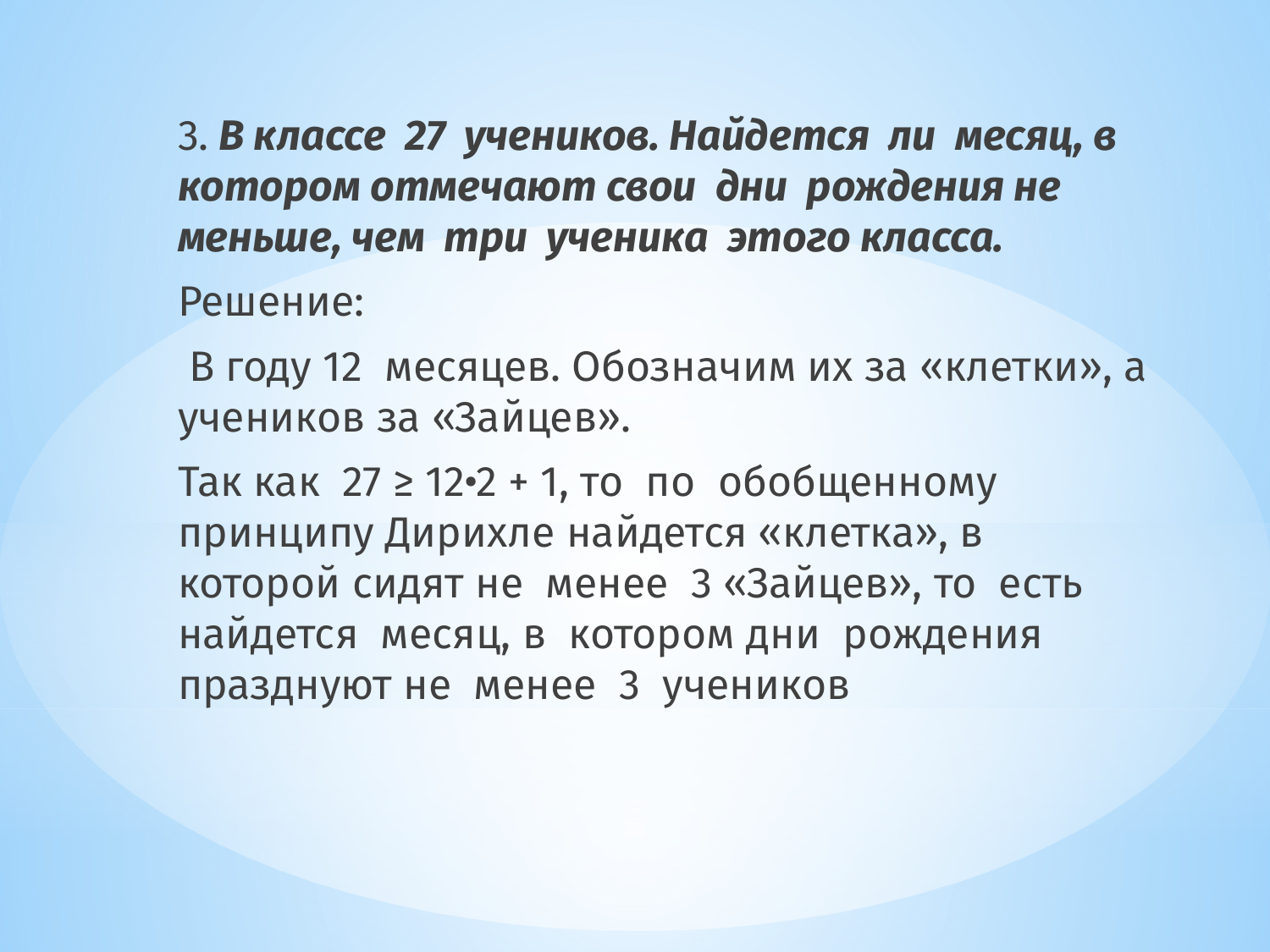

3. В классе  27  учеников. Найдется  ли  месяц, в  котором отмечают свои  дни  рождения не  меньше, чем  три  ученика  этого класса.
Решение:
 В году 12  месяцев. Обозначим их за «клетки», а учеников за «Зайцев».
Так как  27 ≥ 12•2 + 1, то  по  обобщенному  принципу Дирихле найдется «клетка», в  которой сидят не  менее  3 «Зайцев», то  есть  найдется  месяц, в  котором дни  рождения празднуют не  менее  3  учеников